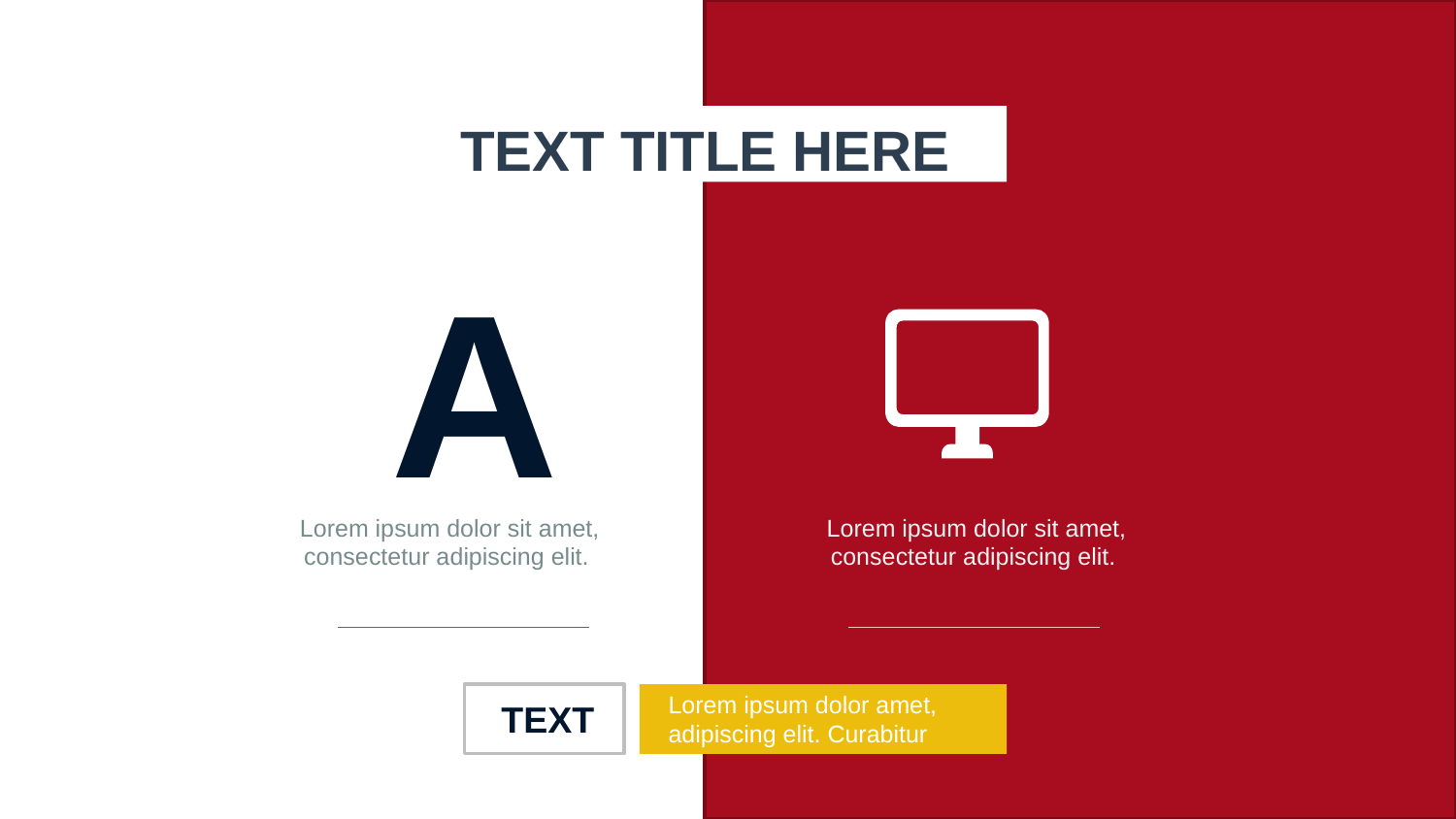

TEXT TITLE HERE

A

Lorem ipsum dolor sit amet, consectetur adipiscing elit.
Lorem ipsum dolor sit amet, consectetur adipiscing elit.

Lorem ipsum dolor amet, adipiscing elit. Curabitur

TEXT